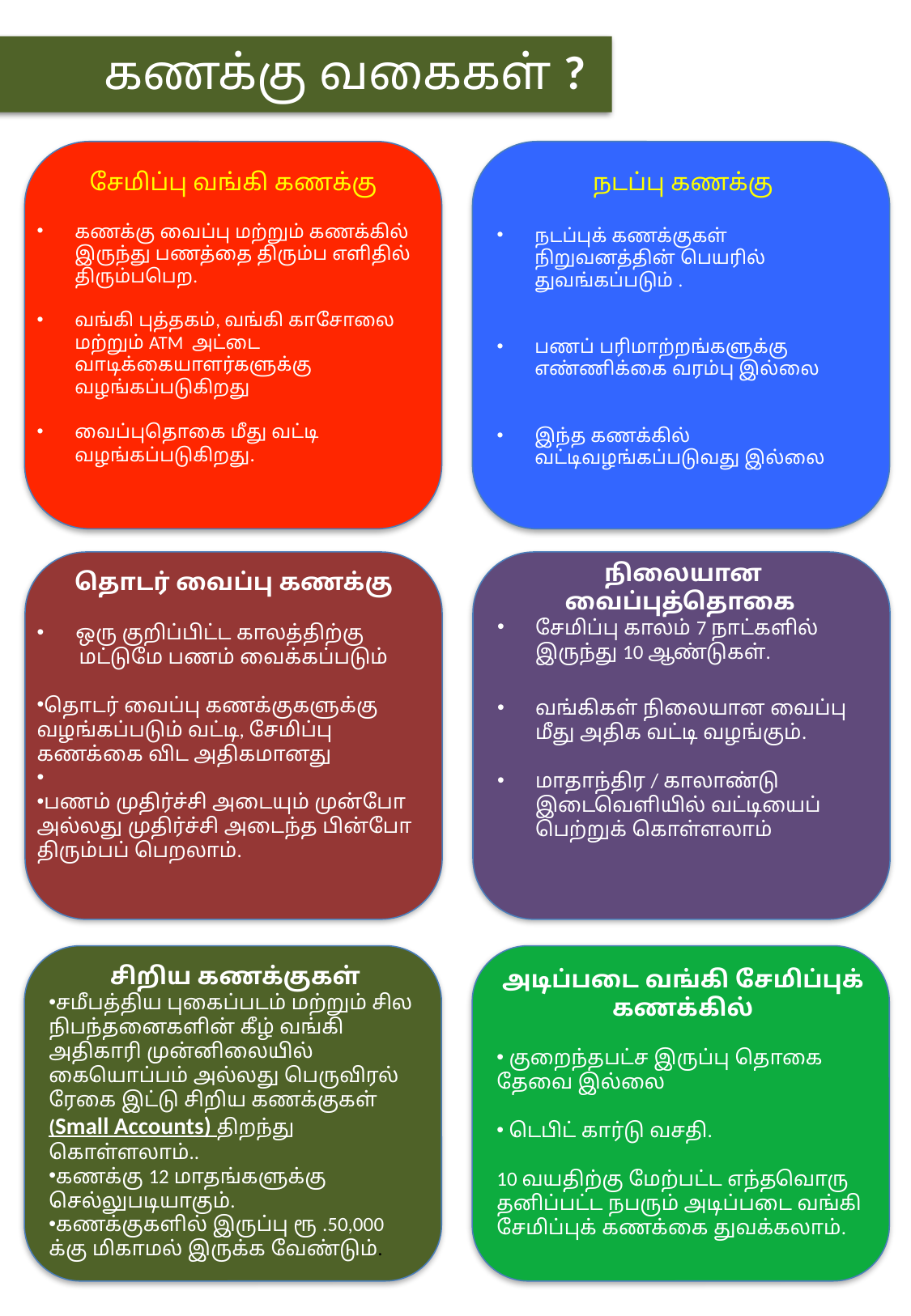

கணக்கு வகைகள் ?

சேமிப்பு வங்கி கணக்கு

கணக்கு வைப்பு மற்றும் கணக்கில் இருந்து பணத்தை திரும்ப எளிதில் திரும்பபெற.

வங்கி புத்தகம், வங்கி காசோலை மற்றும் ATM  அட்டை வாடிக்கையாளர்களுக்கு வழங்கப்படுகிறது

வைப்புதொகை மீது வட்டி வழங்கப்படுகிறது.
நடப்பு கணக்கு

நடப்புக் கணக்குகள்          நிறுவனத்தின் பெயரில் துவங்கப்படும் .

பணப் பரிமாற்றங்களுக்கு எண்ணிக்கை வரம்பு இல்லை

இந்த கணக்கில் வட்டிவழங்கப்படுவது இல்லை

நிலையான வைப்புத்தொகை
சேமிப்பு காலம் 7 நாட்களில் இருந்து 10 ஆண்டுகள்.

வங்கிகள் நிலையான வைப்பு மீது அதிக வட்டி வழங்கும்.

மாதாந்திர / காலாண்டு இடைவெளியில் வட்டியைப் பெற்றுக் கொள்ளலாம்
தொடர் வைப்பு கணக்கு

      ஒரு குறிப்பிட்ட காலத்திற்கு                     மட்டுமே பணம் வைக்கப்படும்

தொடர் வைப்பு கணக்குகளுக்கு வழங்கப்படும் வட்டி, சேமிப்பு கணக்கை விட அதிகமானது

பணம் முதிர்ச்சி அடையும் முன்போ அல்லது முதிர்ச்சி அடைந்த பின்போ திரும்பப் பெறலாம்.

சிறிய கணக்குகள்
சமீபத்திய புகைப்படம் மற்றும் சில நிபந்தனைகளின் கீழ் வங்கி அதிகாரி முன்னிலையில் கையொப்பம் அல்லது பெருவிரல் ரேகை இட்டு சிறிய கணக்குகள் (Small Accounts) திறந்து கொள்ளலாம்..
கணக்கு 12 மாதங்களுக்கு செல்லுபடியாகும்.
கணக்குகளில் இருப்பு ரூ .50,000 க்கு மிகாமல் இருக்க வேண்டும்.
அடிப்படை வங்கி சேமிப்புக் கணக்கில்

 குறைந்தபட்ச இருப்பு தொகை தேவை இல்லை

 டெபிட் கார்டு வசதி.

10 வயதிற்கு மேற்பட்ட எந்தவொரு தனிப்பட்ட நபரும் அடிப்படை வங்கி சேமிப்புக் கணக்கை துவக்கலாம்.